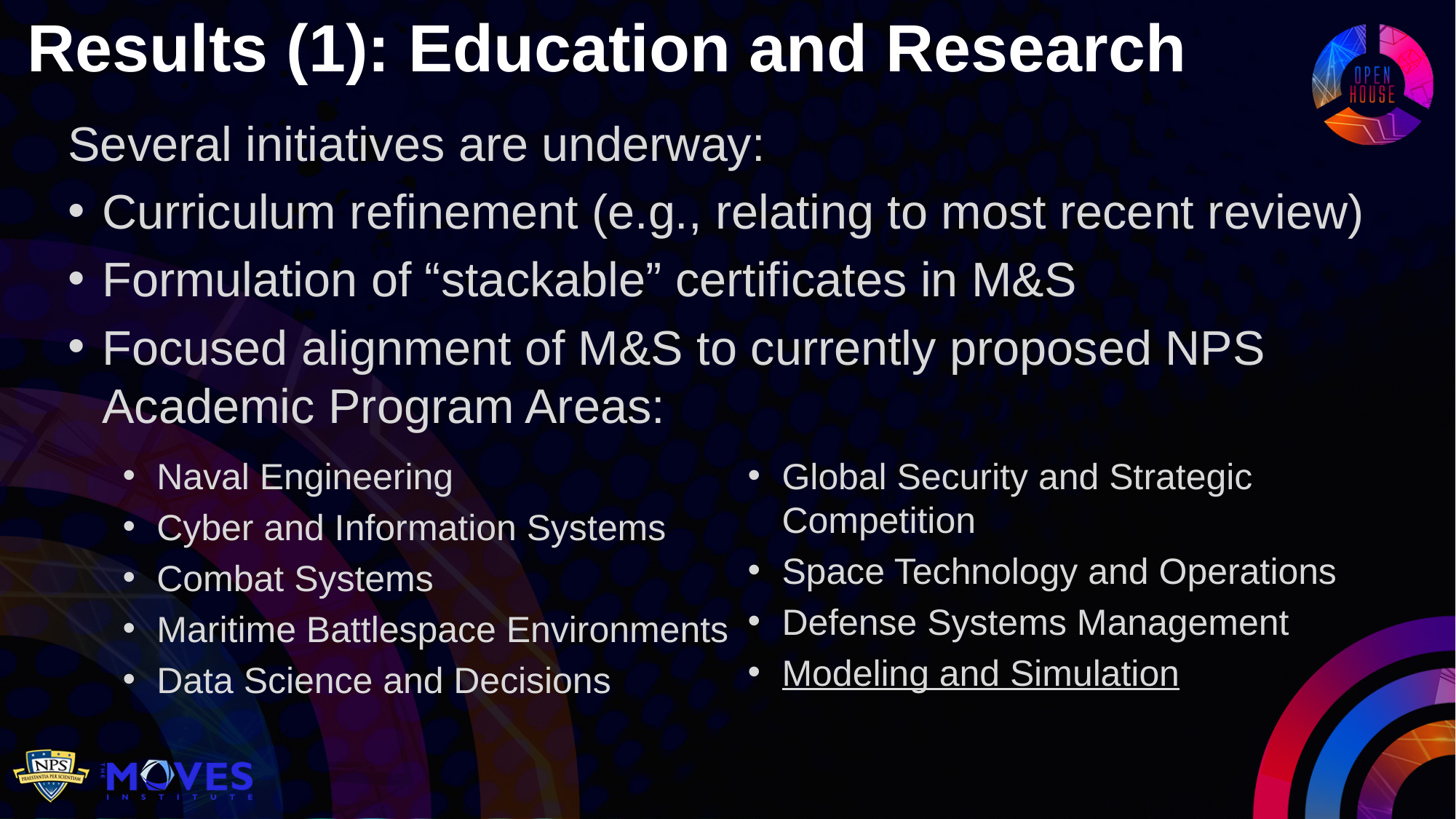

Results (1): Education and Research
Several initiatives are underway:
Curriculum refinement (e.g., relating to most recent review)
Formulation of “stackable” certificates in M&S
Focused alignment of M&S to currently proposed NPS Academic Program Areas:
Naval Engineering
Cyber and Information Systems
Combat Systems
Maritime Battlespace Environments
Data Science and Decisions
Global Security and Strategic Competition
Space Technology and Operations
Defense Systems Management
Modeling and Simulation